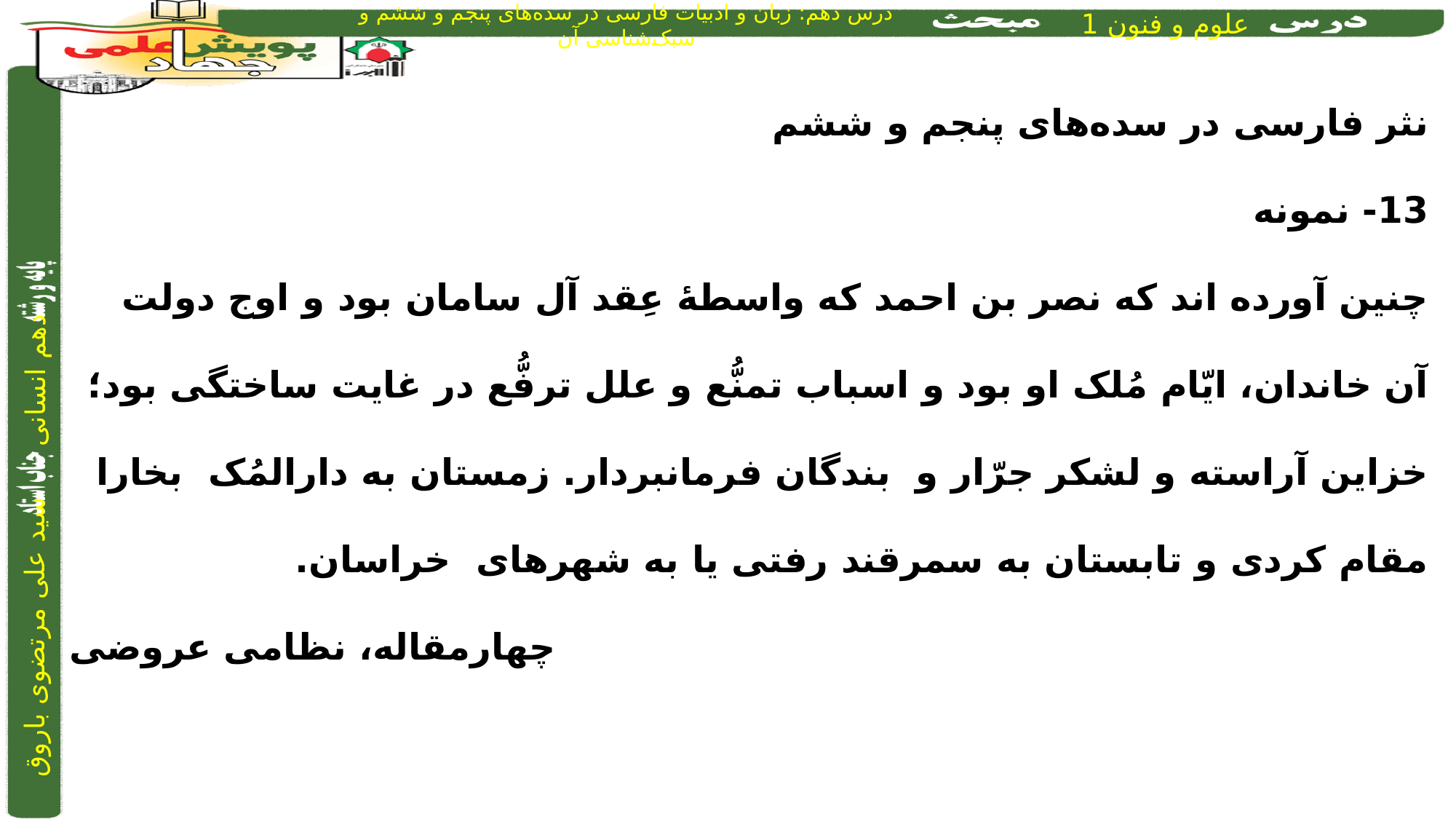

نثر فارسی در سده‌های پنجم و ششم
13- نمونه
چنین آورده اند که نصر بن احمد که واسطۀ عِقد آل سامان بود و اوج دولت آن خاندان، ایّام مُلک او بود و اسباب تمنُّع و علل ترفُّع در غایت ساختگی بود؛ خزاین آراسته و لشکر جرّار و  بندگان فرمانبردار. زمستان به دارالمُک  بخارا مقام کردی و تابستان به سمرقند رفتی یا به شهرهای  خراسان.
 چهارمقاله، نظامی عروضی